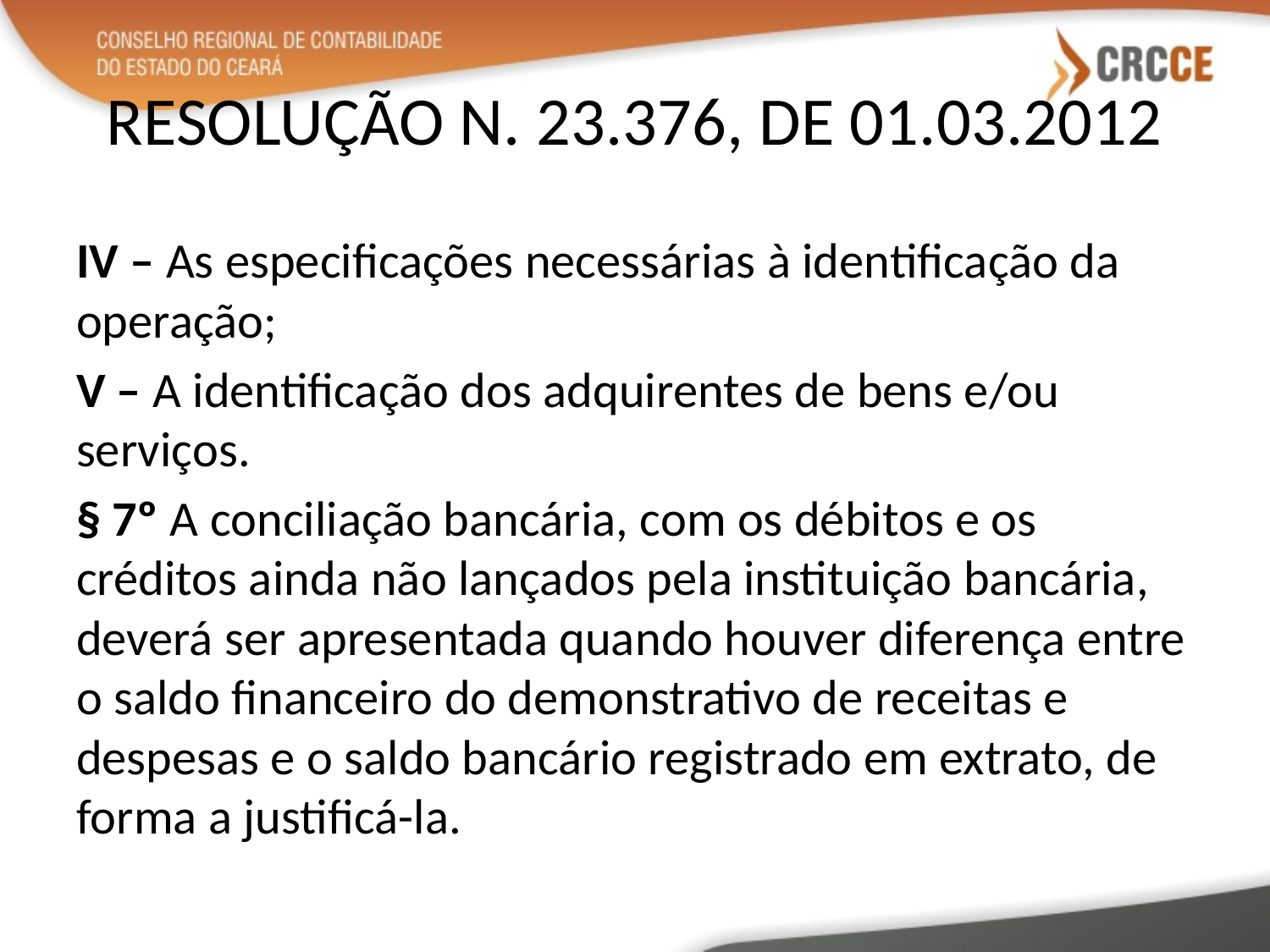

# RESOLUÇÃO N. 23.376, DE 01.03.2012
IV – As especificações necessárias à identificação da operação;
V – A identificação dos adquirentes de bens e/ou serviços.
§ 7º A conciliação bancária, com os débitos e os créditos ainda não lançados pela instituição bancária, deverá ser apresentada quando houver diferença entre o saldo financeiro do demonstrativo de receitas e despesas e o saldo bancário registrado em extrato, de forma a justificá-la.